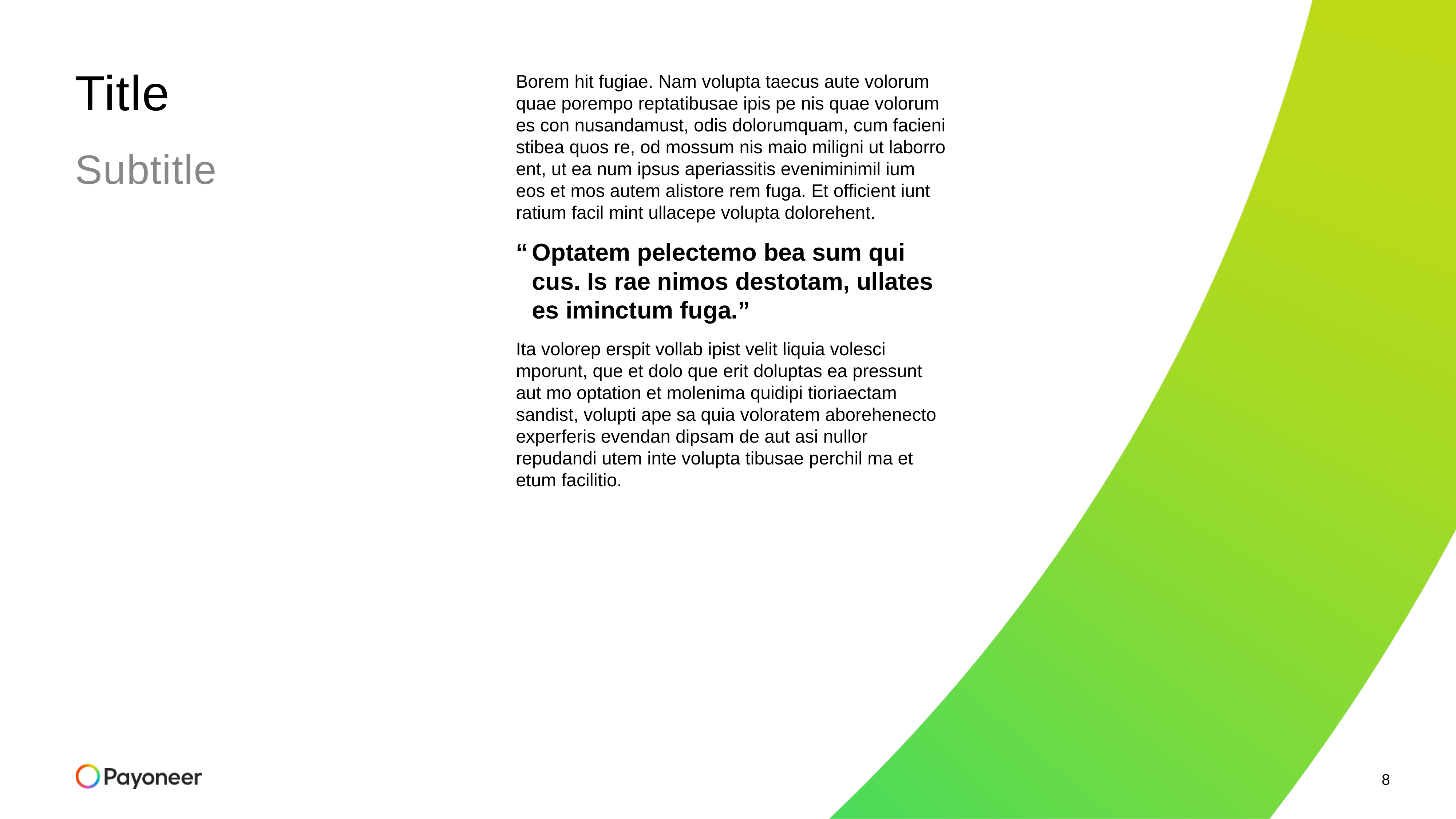

# Title
Borem hit fugiae. Nam volupta taecus aute volorum quae porempo reptatibusae ipis pe nis quae volorum es con nusandamust, odis dolorumquam, cum facieni stibea quos re, od mossum nis maio miligni ut laborro ent, ut ea num ipsus aperiassitis eveniminimil ium eos et mos autem alistore rem fuga. Et officient iunt ratium facil mint ullacepe volupta dolorehent.
“	Optatem pelectemo bea sum qui
cus. Is rae nimos destotam, ullates
es iminctum fuga.”
Ita volorep erspit vollab ipist velit liquia volesci mporunt, que et dolo que erit doluptas ea pressunt aut mo optation et molenima quidipi tioriaectam sandist, volupti ape sa quia voloratem aborehenecto experferis evendan dipsam de aut asi nullor repudandi utem inte volupta tibusae perchil ma et etum facilitio.
Subtitle
8